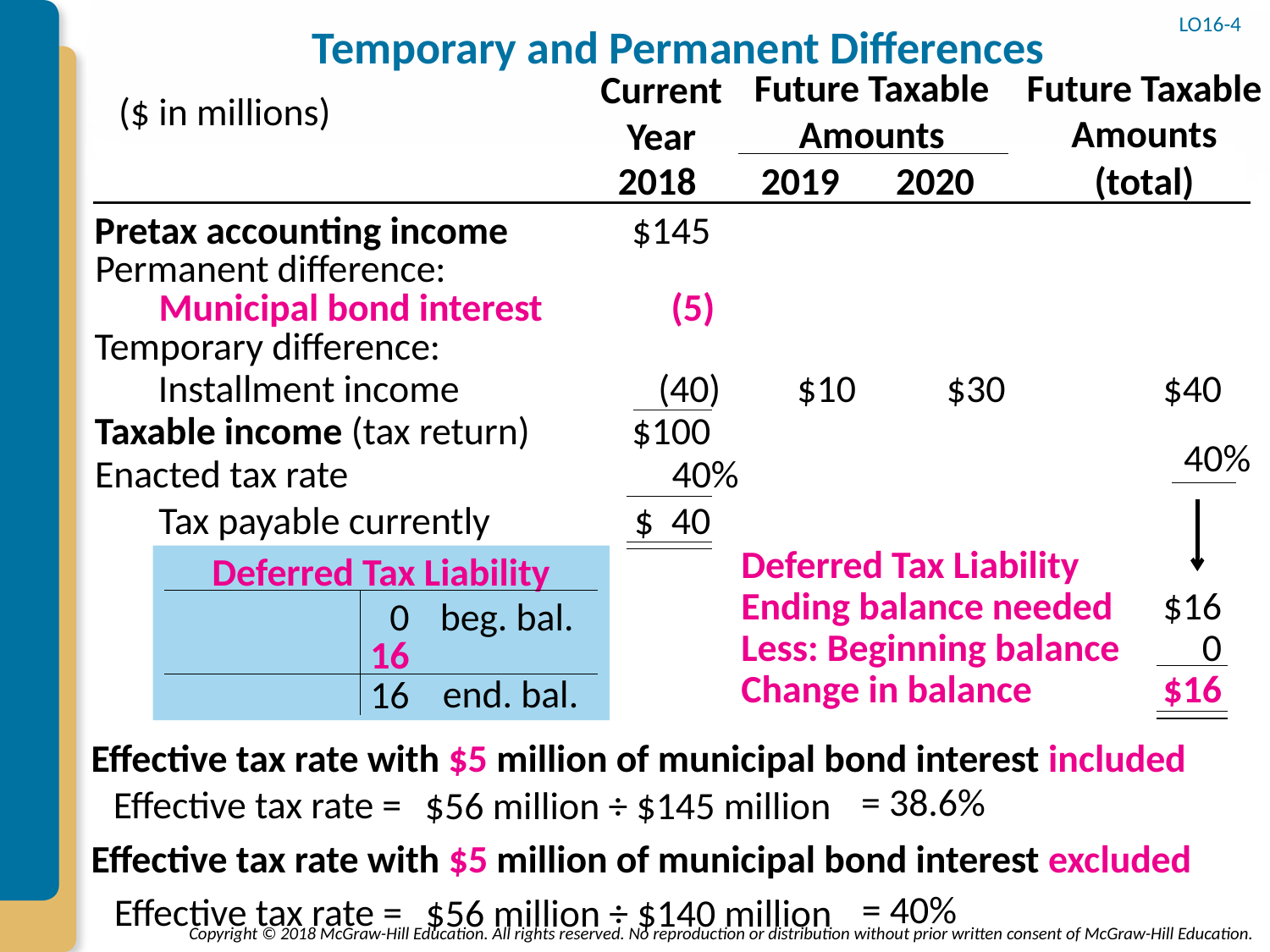

LO16-4
# Temporary and Permanent Differences
Future Taxable
Amounts (total)
Future Taxable
Amounts
Current Year
($ in millions)
2018
2019
2020
Pretax accounting income
$145
Permanent difference:
Municipal bond interest
(5)
Temporary difference:
Installment income
(40)
$10
$30
$40
Taxable income (tax return)
$100
40%
Enacted tax rate
40%
Tax payable currently
$  40
Deferred Tax Liability
Deferred Tax Liability

Ending balance needed
$16
0
beg. bal.
Less: Beginning balance
0
16
Change in balance
$16
16
end. bal.
Effective tax rate with $5 million of municipal bond interest included
= 38.6%
Effective tax rate =
$56 million ÷ $145 million
Effective tax rate with $5 million of municipal bond interest excluded
= 40%
Effective tax rate =
$56 million ÷ $140 million